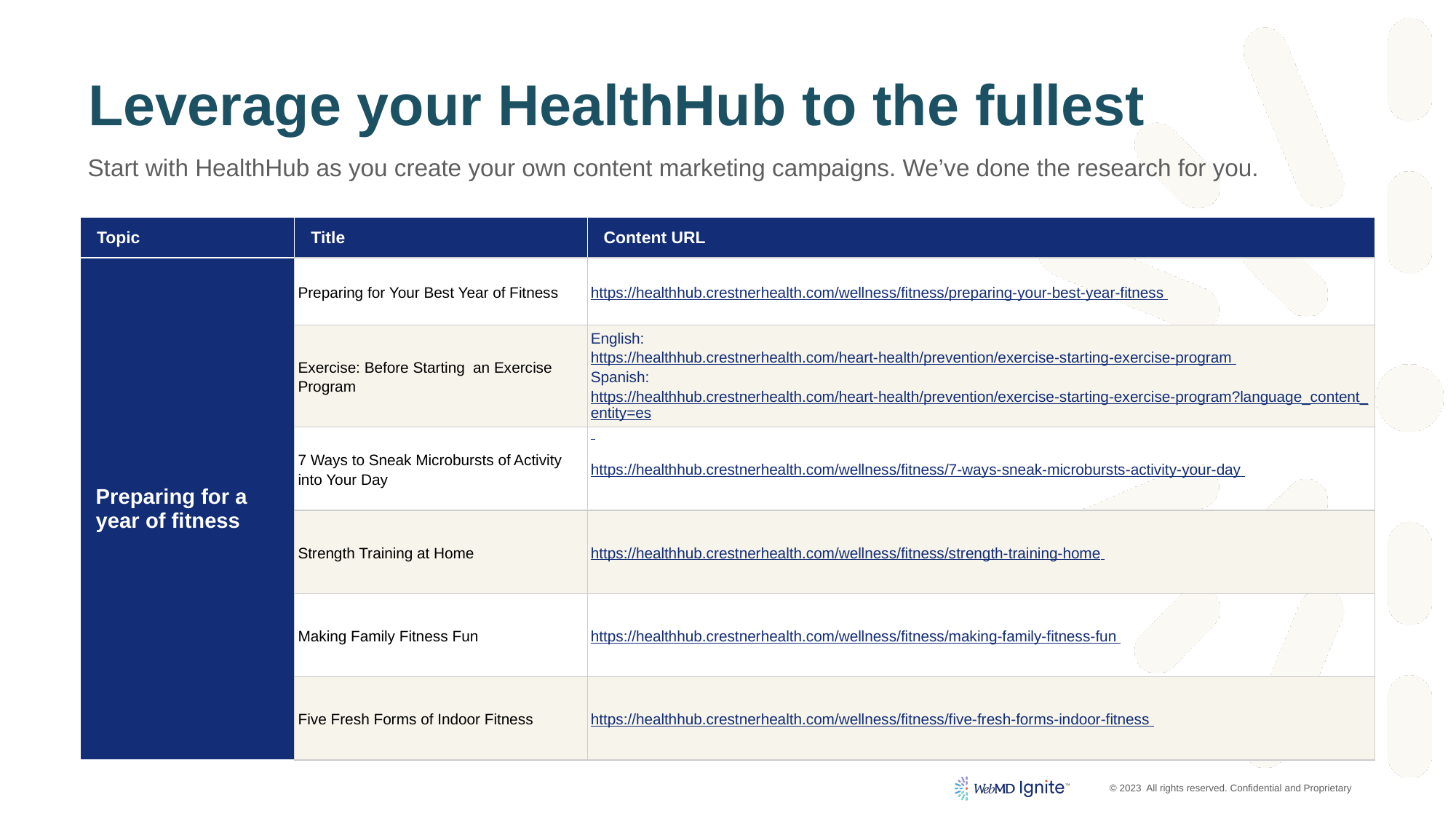

# Leverage your HealthHub to the fullest
Start with HealthHub as you create your own content marketing campaigns. We’ve done the research for you.
| Topic | Title | Content URL |
| --- | --- | --- |
| Preparing for a year of fitness | Preparing for Your Best Year of Fitness | https://healthhub.crestnerhealth.com/wellness/fitness/preparing-your-best-year-fitness |
|  | Exercise: Before Starting an Exercise Program | English: https://healthhub.crestnerhealth.com/heart-health/prevention/exercise-starting-exercise-program Spanish: https://healthhub.crestnerhealth.com/heart-health/prevention/exercise-starting-exercise-program?language\_content\_entity=es |
|  | 7 Ways to Sneak Microbursts of Activity into Your Day | https://healthhub.crestnerhealth.com/wellness/fitness/7-ways-sneak-microbursts-activity-your-day |
|  | Strength Training at Home | https://healthhub.crestnerhealth.com/wellness/fitness/strength-training-home |
|  | Making Family Fitness Fun | https://healthhub.crestnerhealth.com/wellness/fitness/making-family-fitness-fun |
|  | Five Fresh Forms of Indoor Fitness | https://healthhub.crestnerhealth.com/wellness/fitness/five-fresh-forms-indoor-fitness |